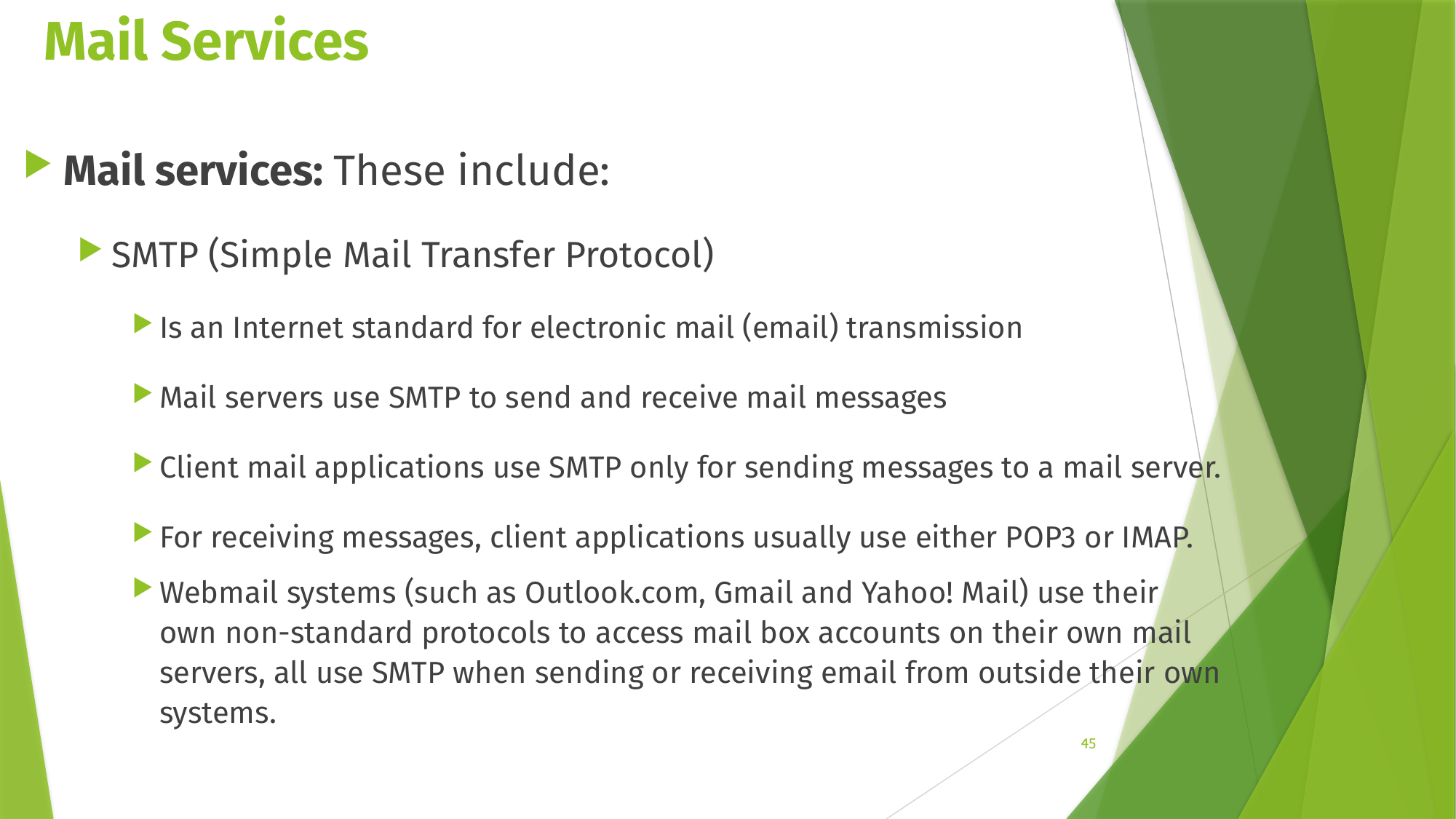

# Mail Services
Mail services: These include:
SMTP (Simple Mail Transfer Protocol)
Is an Internet standard for electronic mail (email) transmission
Mail servers use SMTP to send and receive mail messages
Client mail applications use SMTP only for sending messages to a mail server.
For receiving messages, client applications usually use either POP3 or IMAP.
Webmail systems (such as Outlook.com, Gmail and Yahoo! Mail) use their own non-standard protocols to access mail box accounts on their own mail servers, all use SMTP when sending or receiving email from outside their own systems.
45